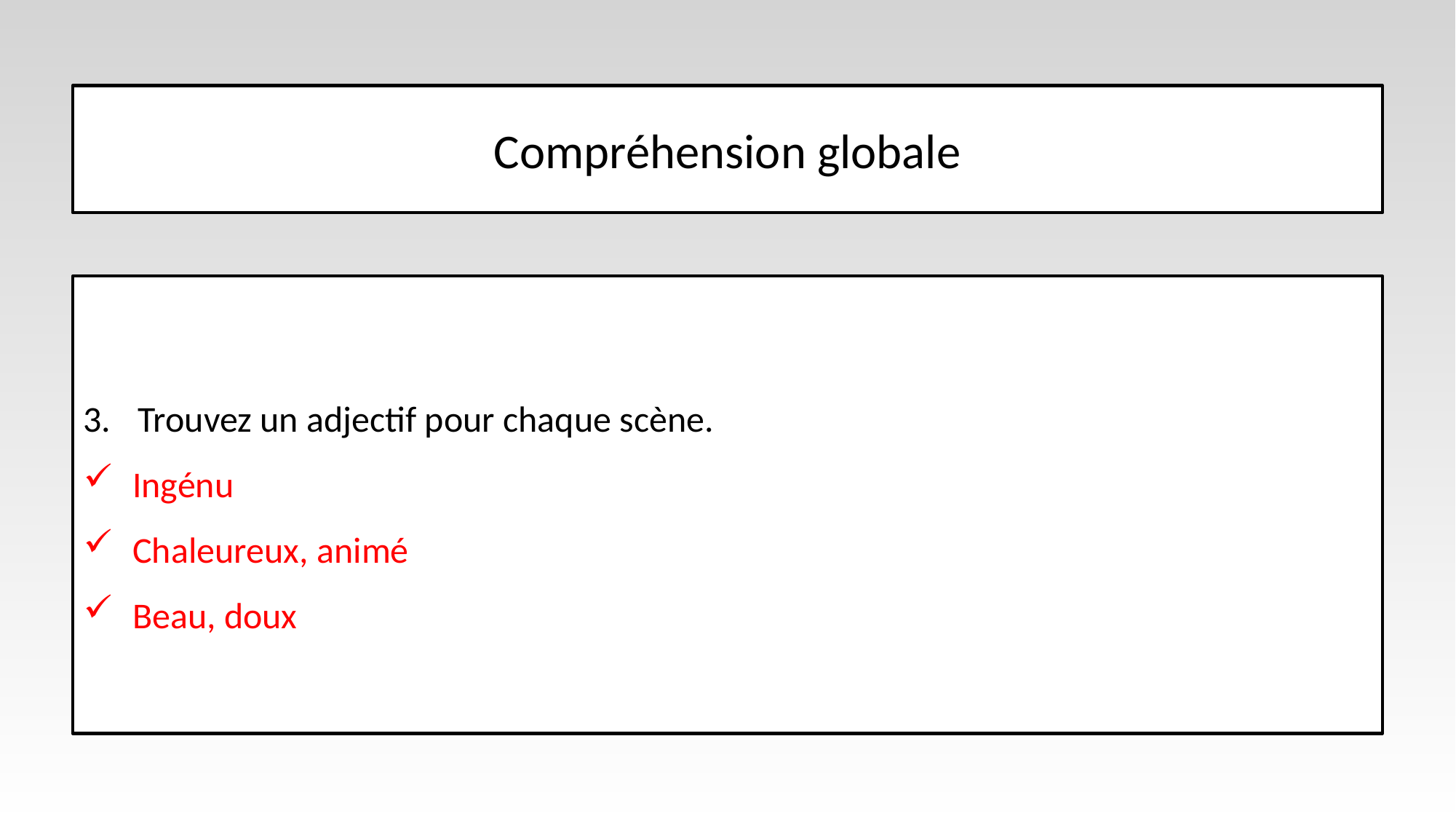

# Compréhension globale
Trouvez un adjectif pour chaque scène.
 Ingénu
 Chaleureux, animé
 Beau, doux